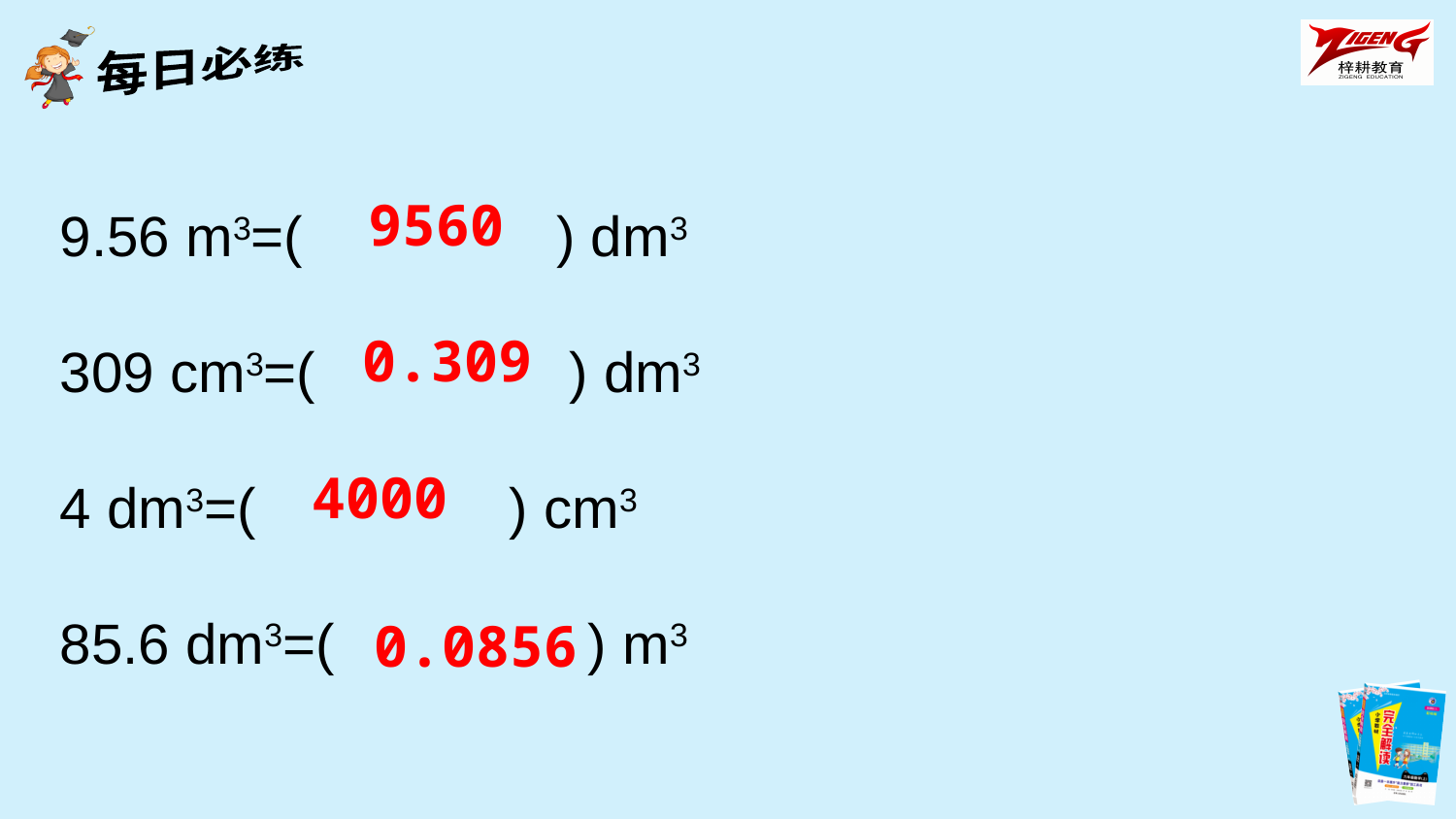

9.56 m3=(　　　　) dm3
309 cm3=(　　　　) dm3
4 dm3=(　　　　) cm3
85.6 dm3=(　　　　) m3
9560
0.309
4000
0.0856